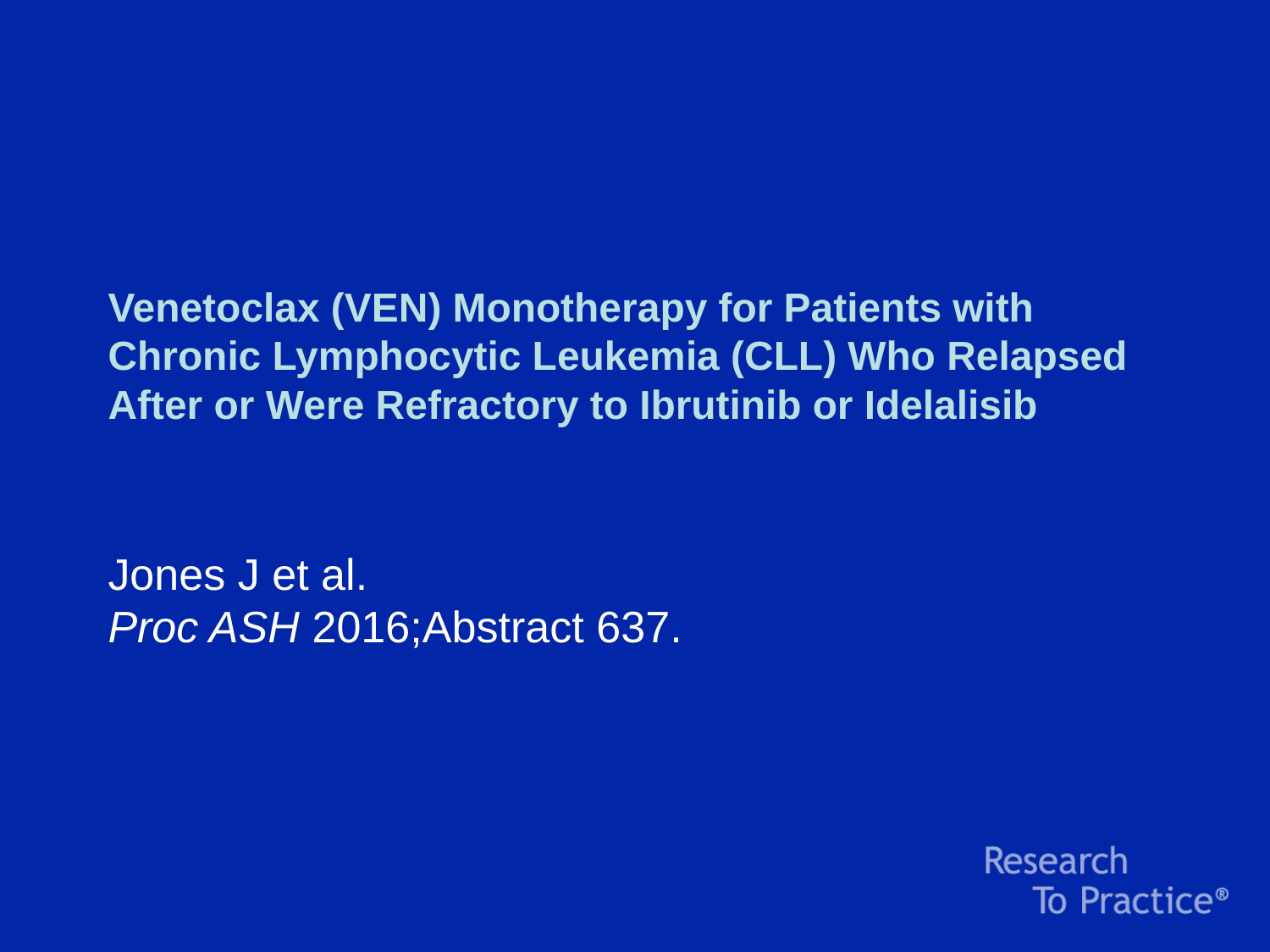

# Venetoclax (VEN) Monotherapy for Patients with Chronic Lymphocytic Leukemia (CLL) Who Relapsed After or Were Refractory to Ibrutinib or Idelalisib
Jones J et al.
Proc ASH 2016;Abstract 637.